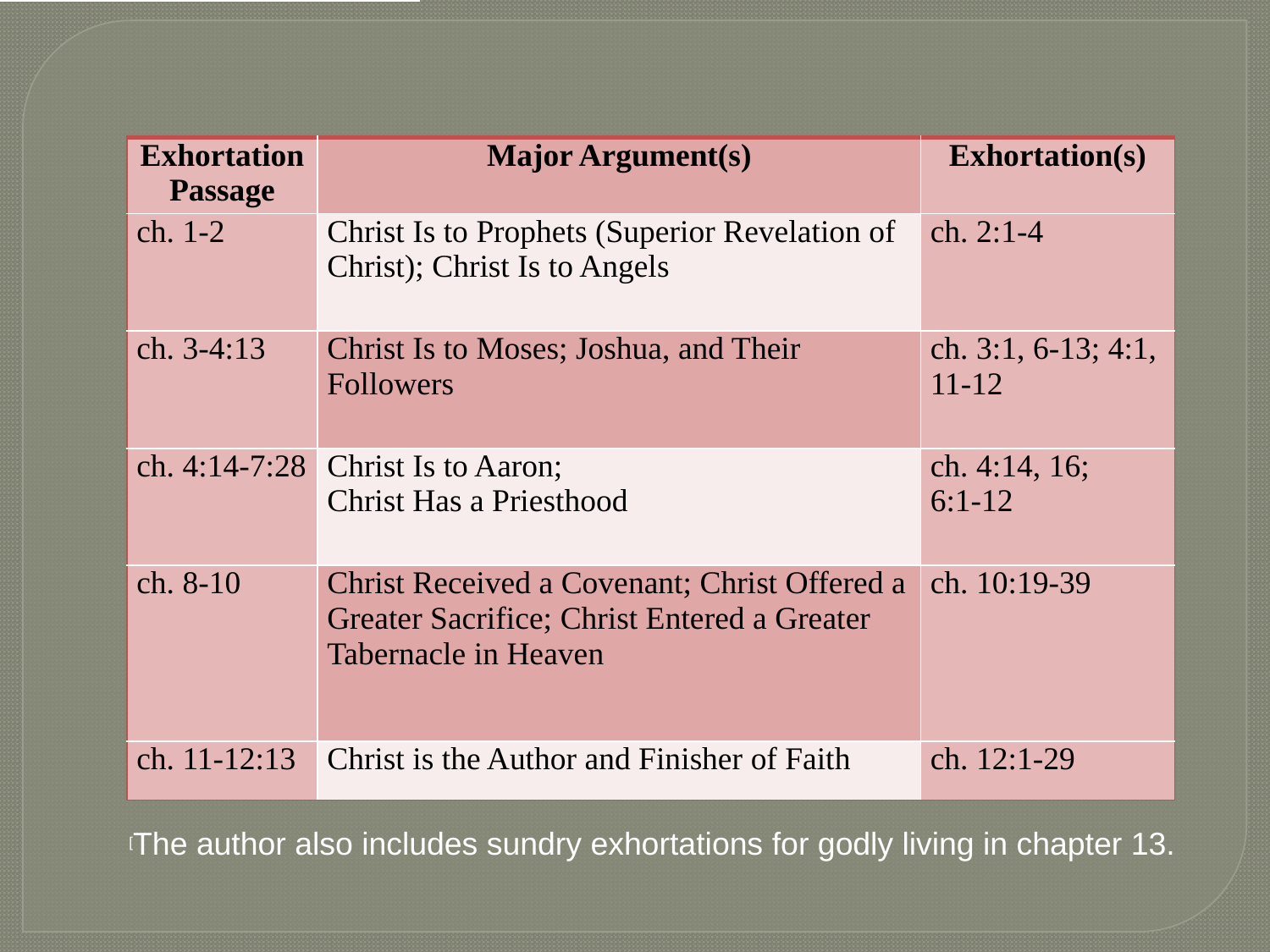

| Exhortation Passage | Major Argument(s) | Exhortation(s) |
| --- | --- | --- |
| ch. 1‑2 | Christ Is to Prophets (Superior Revelation of Christ); Christ Is to Angels | ch. 2:1‑4 |
| ch. 3‑4:13 | Christ Is to Moses; Joshua, and Their Followers | ch. 3:1, 6‑13; 4:1, 11‑12 |
| ch. 4:14‑7:28 | Christ Is to Aaron; Christ Has a Priesthood | ch. 4:14, 16; 6:1‑12 |
| ch. 8‑10 | Christ Received a Covenant; Christ Offered a Greater Sacrifice; Christ Entered a Greater Tabernacle in Heaven | ch. 10:19‑39 |
| ch. 11‑12:13 | Christ is the Author and Finisher of Faith | ch. 12:1‑29 |
[The author also includes sundry exhortations for godly living in chapter 13.